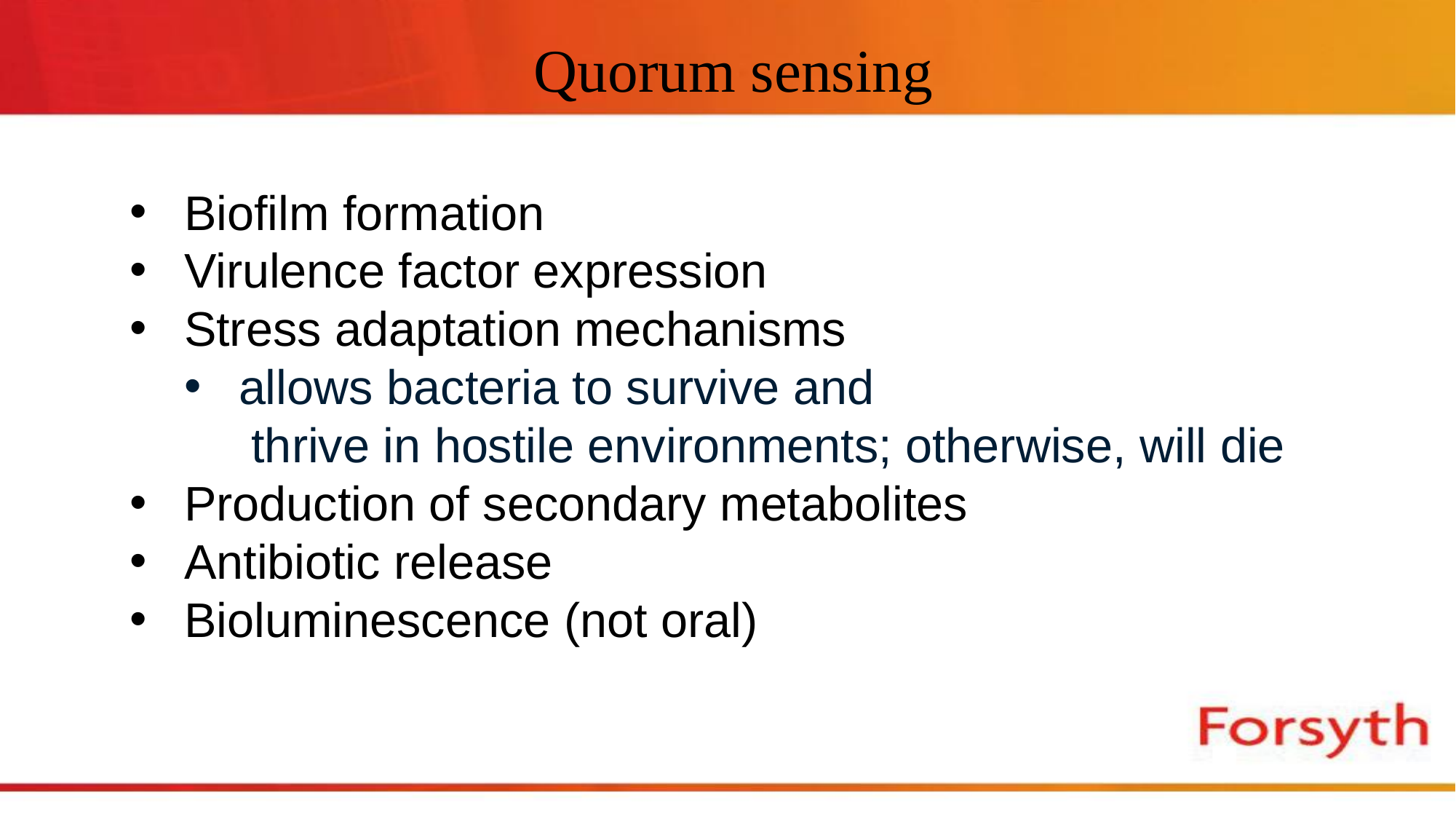

Quorum sensing
Biofilm formation
Virulence factor expression
Stress adaptation mechanisms
allows bacteria to survive and
     thrive in hostile environments; otherwise, will die
Production of secondary metabolites
Antibiotic release
Bioluminescence (not oral)